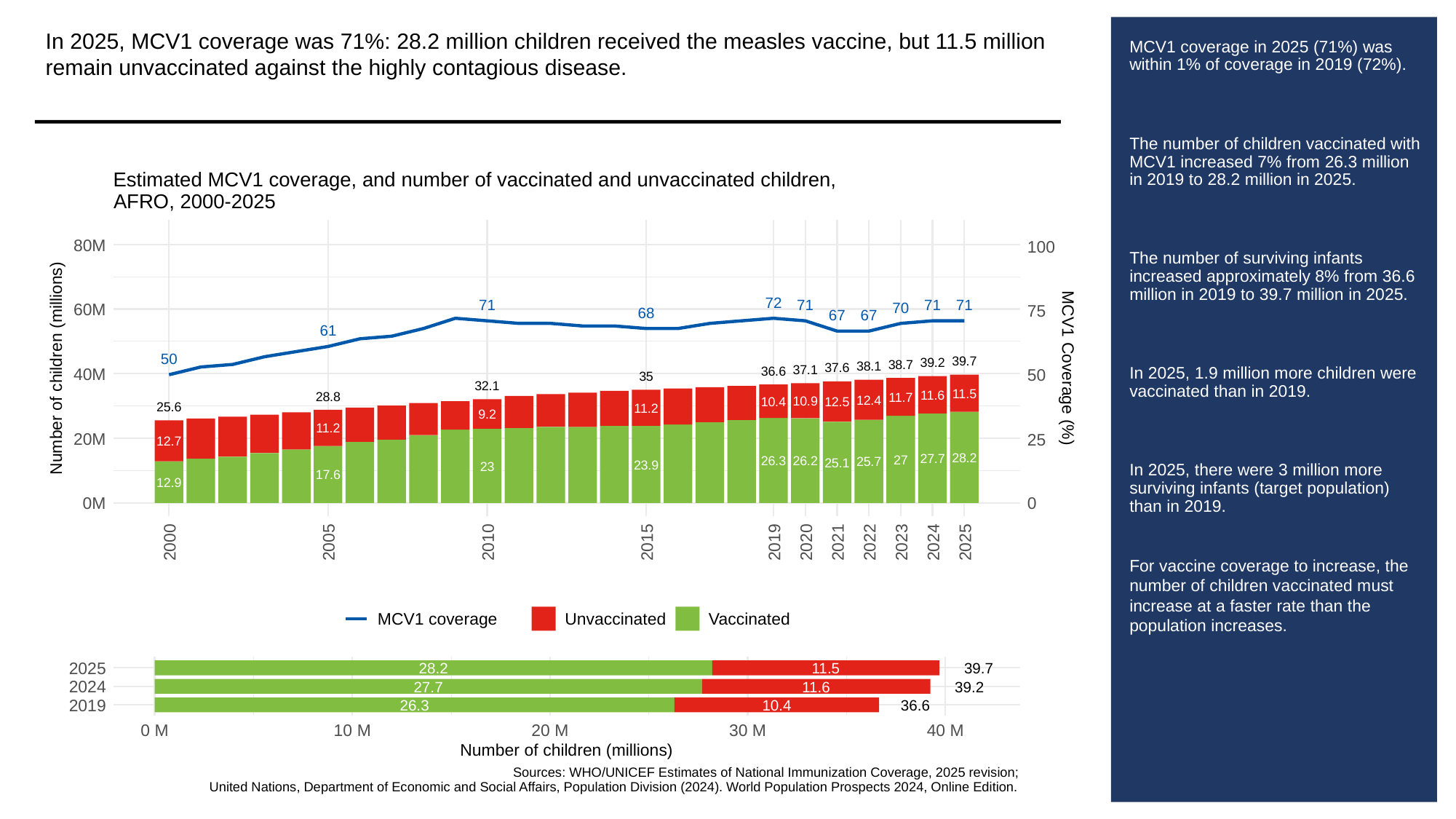

In 2025, MCV1 coverage was 71%: 28.2 million children received the measles vaccine, but 11.5 million remain unvaccinated against the highly contagious disease.
# MCV1 coverage in 2025 (71%) was within 1% of coverage in 2019 (72%).

The number of children vaccinated with MCV1 increased 7% from 26.3 million in 2019 to 28.2 million in 2025.

The number of surviving infants increased approximately 8% from 36.6 million in 2019 to 39.7 million in 2025.

In 2025, 1.9 million more children were vaccinated than in 2019.

In 2025, there were 3 million more surviving infants (target population) than in 2019.

For vaccine coverage to increase, the number of children vaccinated must increase at a faster rate than the population increases.

Estimated MCV1 coverage, and number of vaccinated and unvaccinated children,
AFRO, 2000-2025

80M
100

72
71
71
71
71
70
60M
75
68

67
67

61

50
39.7
39.2
38.7
38.1
Number of children (millions)
MCV1 Coverage (%)
37.6
37.1
36.6
40M
50
35

32.1

11.5

11.6

28.8
11.7

12.4

10.9
10.4
12.5

25.6

11.2

9.2

11.2

20M
25

12.7

28.2

27.7
27
26.3
26.2

25.7
25.1

23.9
23

17.6

12.9
0M
0

2000
2005
2010
2015
2019
2020
2021
2022
2023
2024
2025

MCV1 coverage
Unvaccinated
Vaccinated

2025
28.2
11.5
39.7

2024
27.7
11.6
39.2

2019
26.3
10.4
36.6

0 M
10 M
20 M
30 M
40 M
Number of children (millions)
Sources: WHO/UNICEF Estimates of National Immunization Coverage, 2025 revision;
United Nations, Department of Economic and Social Affairs, Population Division (2024). World Population Prospects 2024, Online Edition.